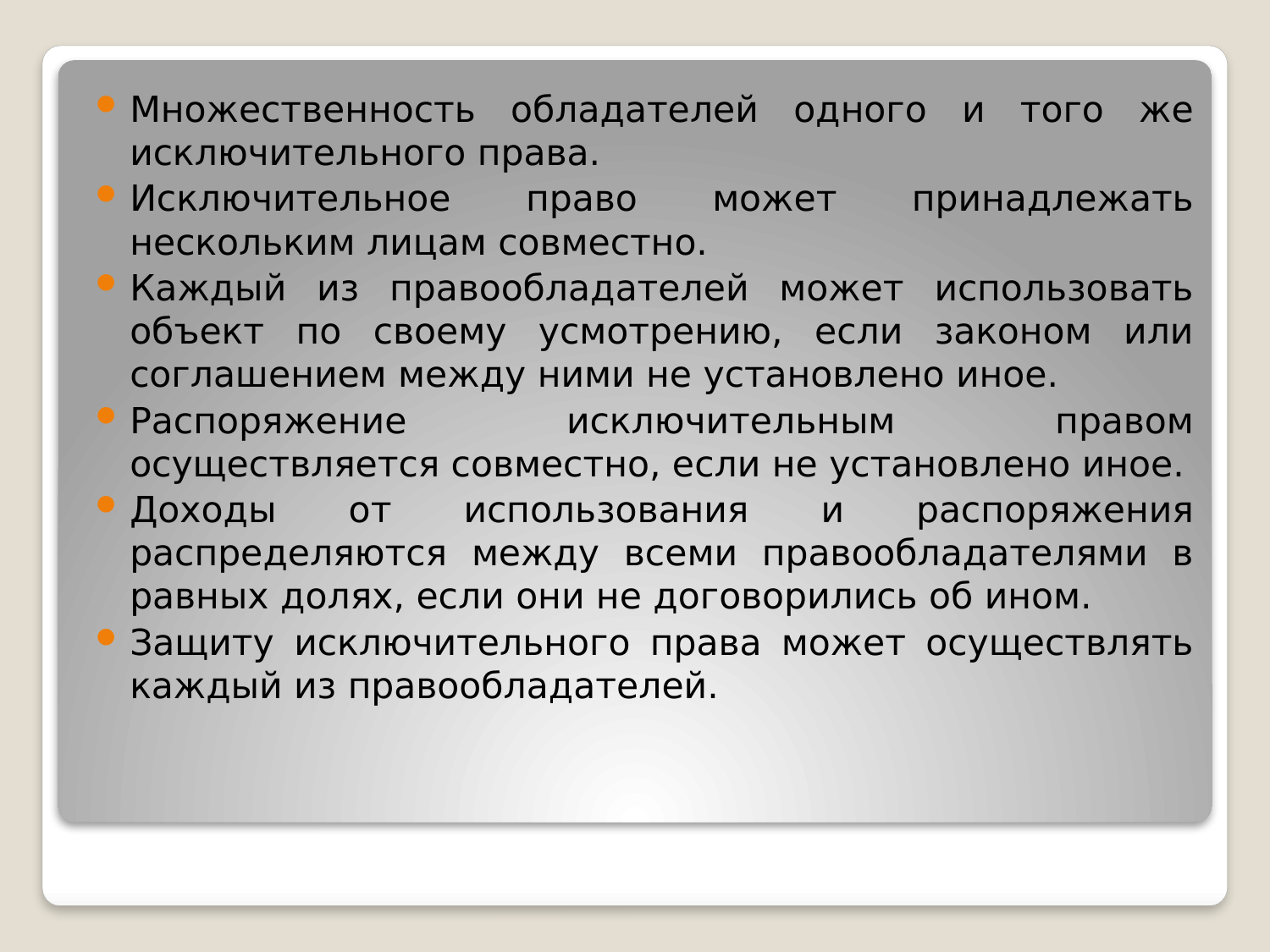

Множественность обладателей одного и того же исключительного права.
Исключительное право может принадлежать нескольким лицам совместно.
Каждый из правообладателей может использовать объект по своему усмотрению, если законом или соглашением между ними не установлено иное.
Распоряжение исключительным правом осуществляется совместно, если не установлено иное.
Доходы от использования и распоряжения распределяются между всеми правообладателями в равных долях, если они не договорились об ином.
Защиту исключительного права может осуществлять каждый из правообладателей.
#